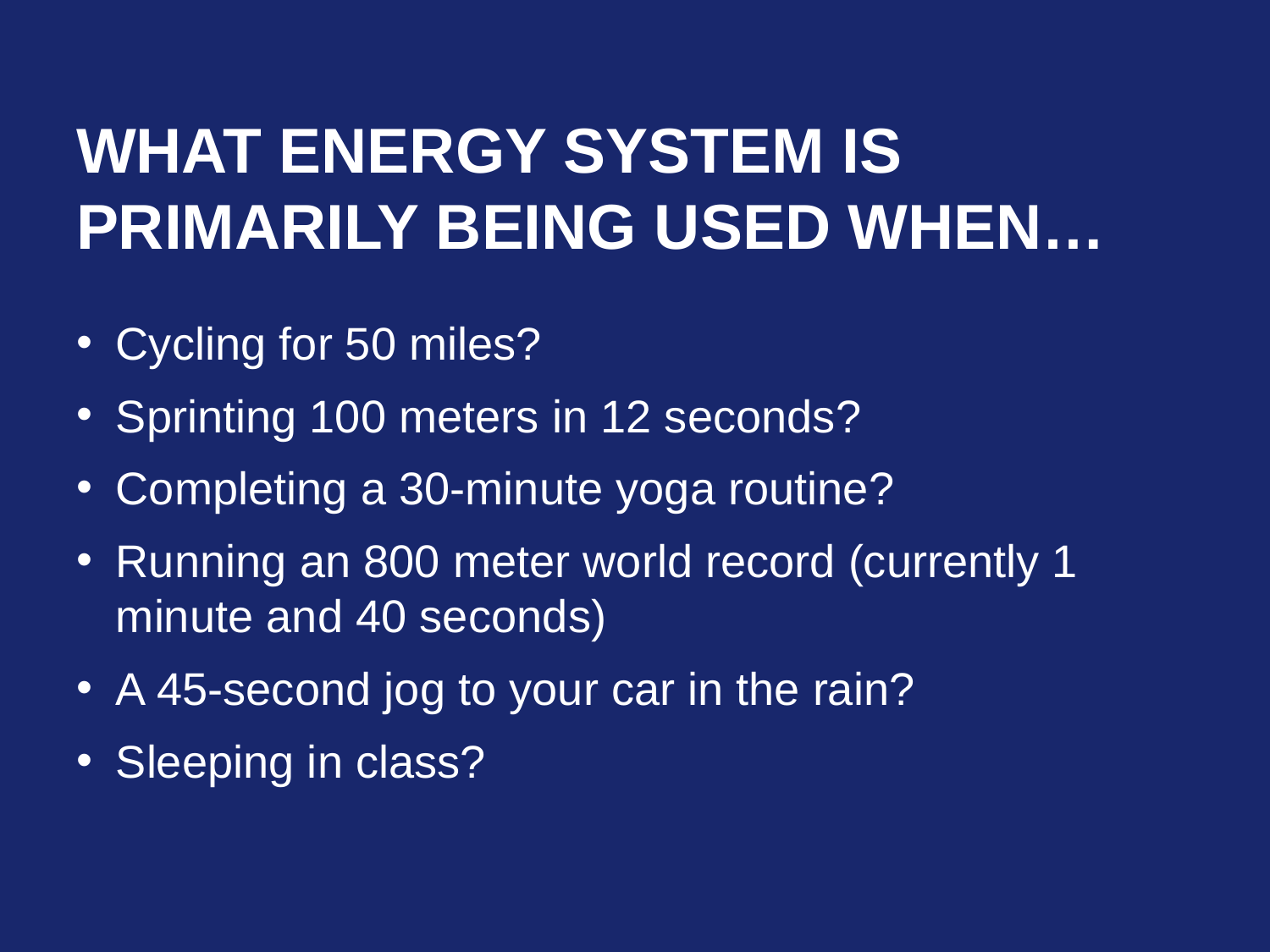

# What Energy System is primarily Being Used When…
Cycling for 50 miles?
Sprinting 100 meters in 12 seconds?
Completing a 30-minute yoga routine?
Running an 800 meter world record (currently 1 minute and 40 seconds)
A 45-second jog to your car in the rain?
Sleeping in class?